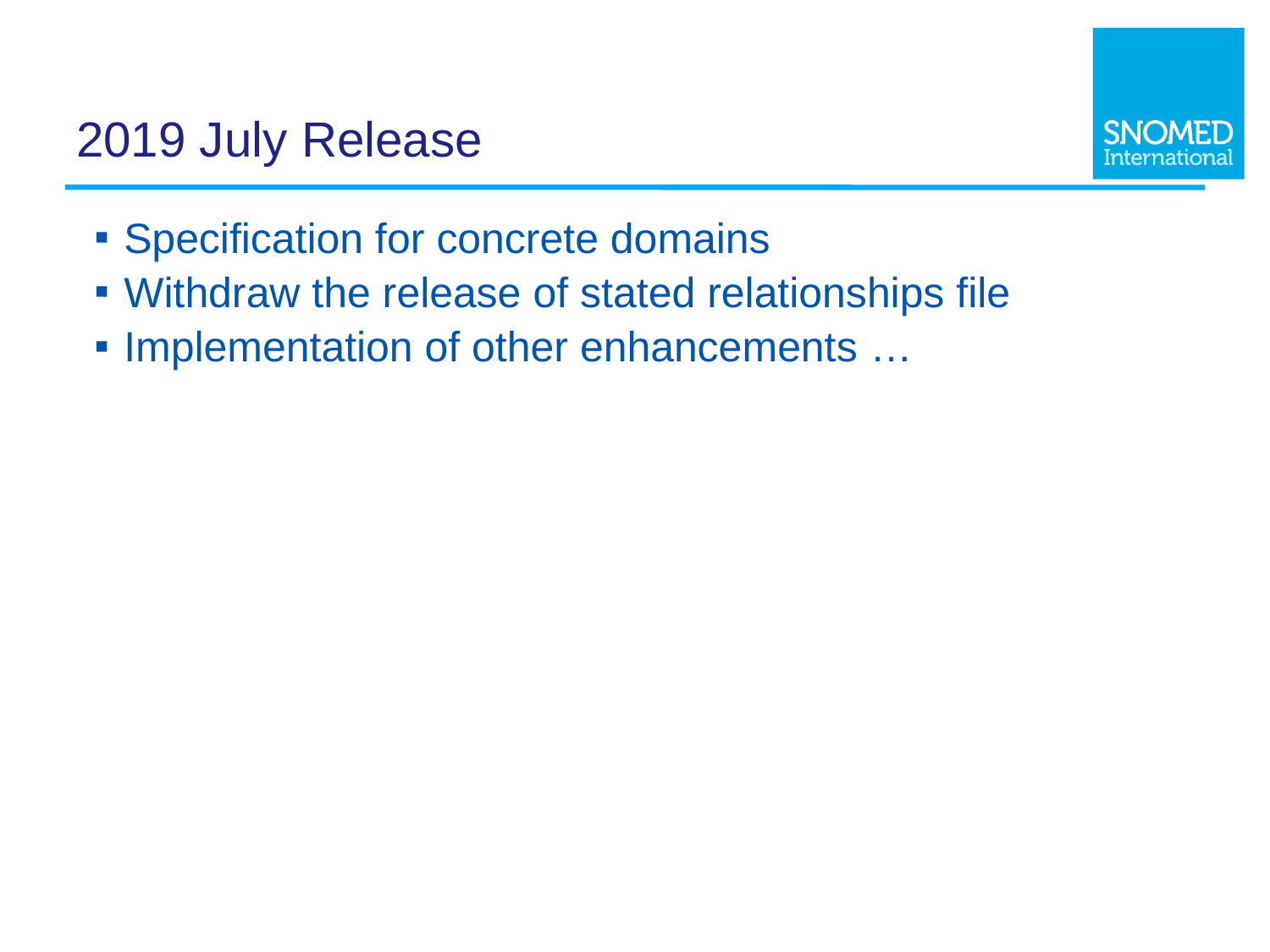

# 2019 July Release
Specification for concrete domains
Withdraw the release of stated relationships file
Implementation of other enhancements …